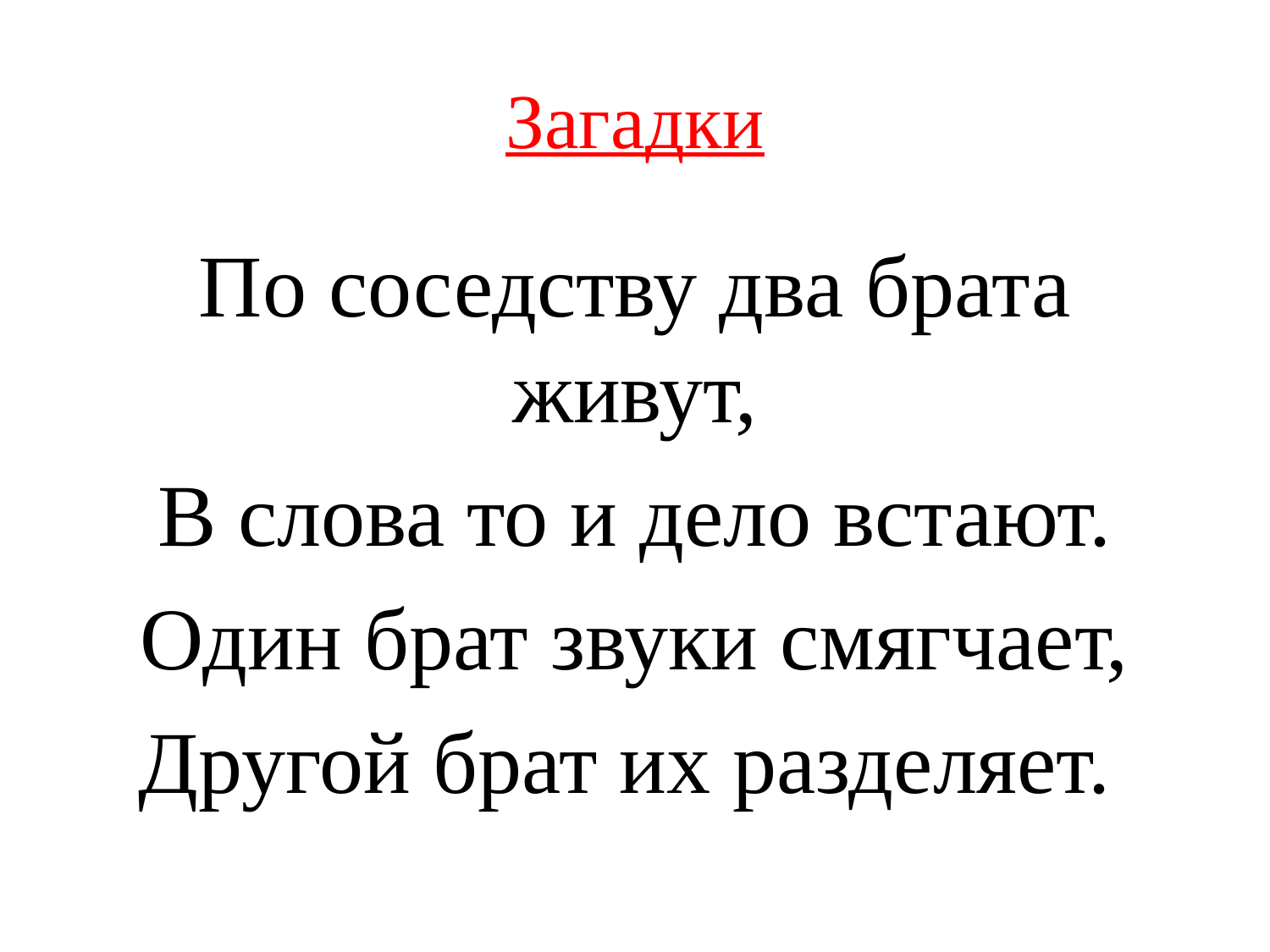

# Загадки
По соседству два брата живут,
В слова то и дело встают.
Один брат звуки смягчает,
Другой брат их разделяет.